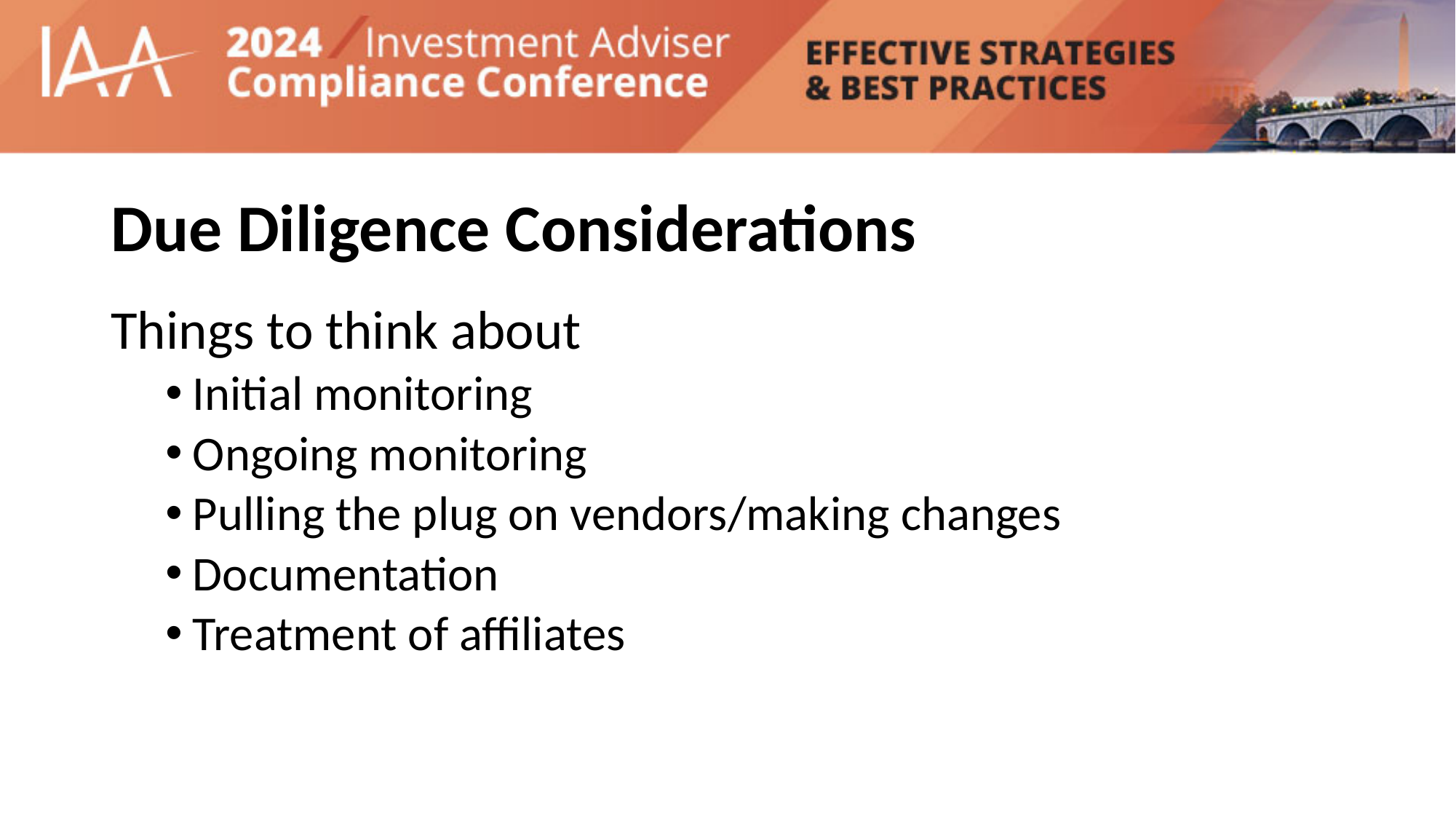

# Due Diligence Considerations
Things to think about
Initial monitoring
Ongoing monitoring
Pulling the plug on vendors/making changes
Documentation
Treatment of affiliates